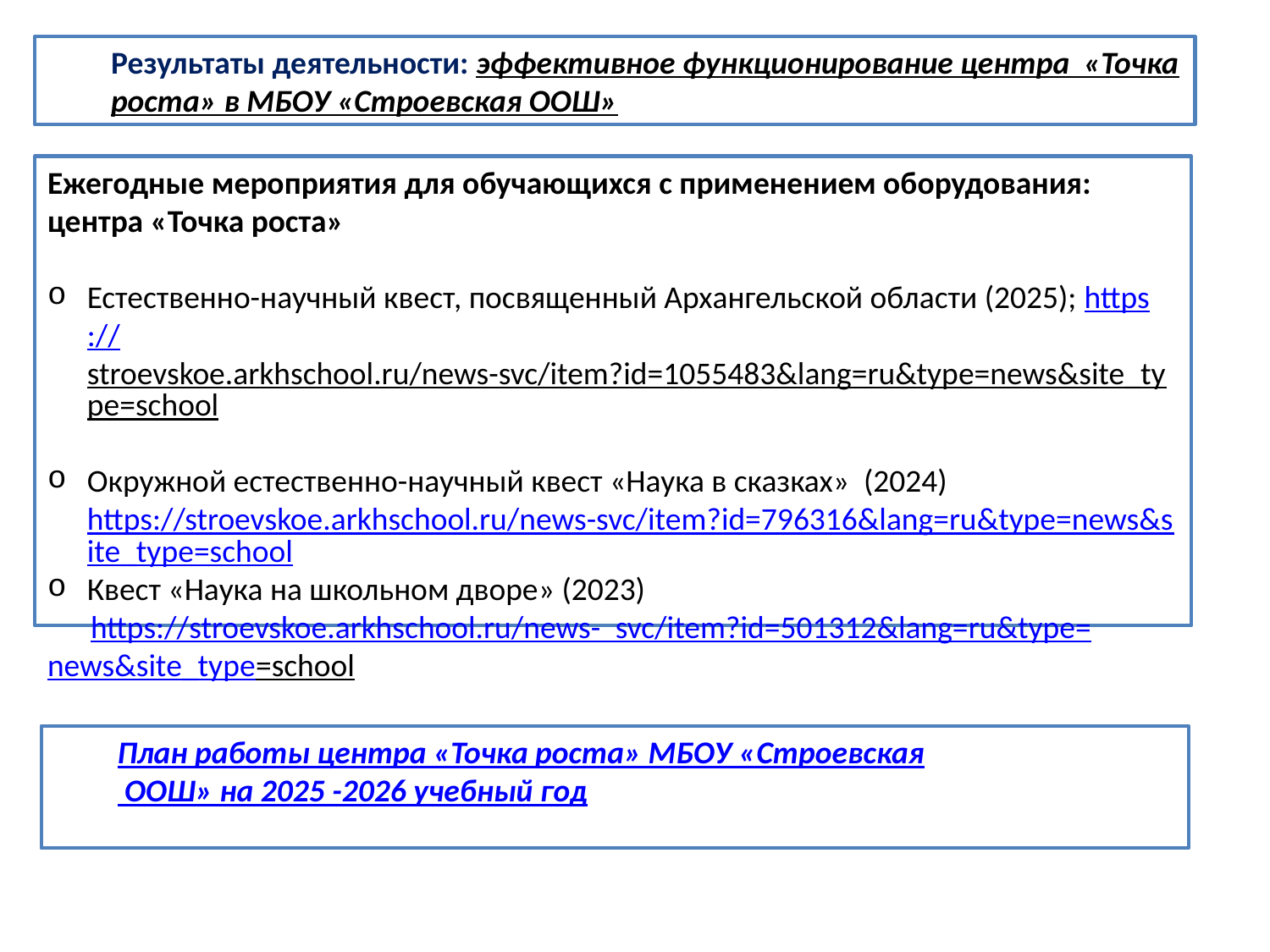

Результаты деятельности: эффективное функционирование центра  «Точка роста» в МБОУ «Строевская ООШ»
Ежегодные мероприятия для обучающихся с применением оборудования: центра «Точка роста»

Естественно-научный квест, посвященный Архангельской области (2025); https://stroevskoe.arkhschool.ru/news-svc/item?id=1055483&lang=ru&type=news&site_type=school
Окружной естественно-научный квест «Наука в сказках»  (2024) https://stroevskoe.arkhschool.ru/news-svc/item?id=796316&lang=ru&type=news&site_type=school
Квест «Наука на школьном дворе» (2023)
      https://stroevskoe.arkhschool.ru/news-  svc/item?id=501312&lang=ru&type=news&site_type=school
План работы центра «Точка роста» МБОУ «Строевская ООШ» на 2025 -2026 учебный год